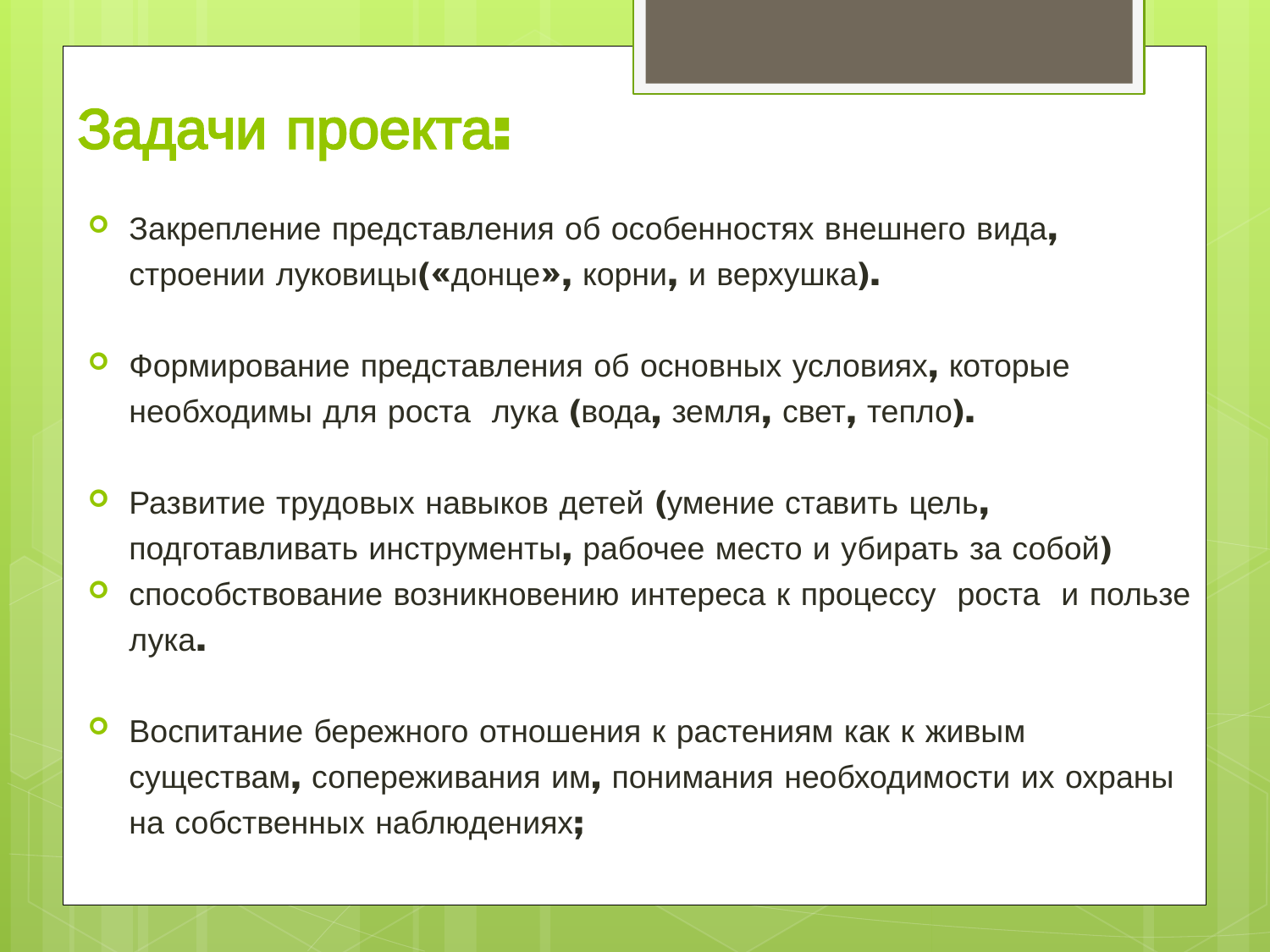

# Задачи проекта:

Закрепление представления об особенностях внешнего вида, строении луковицы(«донце», корни, и верхушка).

Формирование представления об основных условиях, которые необходимы для роста  лука (вода, земля, свет, тепло).

Развитие трудовых навыков детей (умение ставить цель, подготавливать инструменты, рабочее место и убирать за собой)
способствование возникновению интереса к процессу  роста  и пользе лука.

Воспитание бережного отношения к растениям как к живым существам, сопереживания им, понимания необходимости их охраны на собственных наблюдениях;